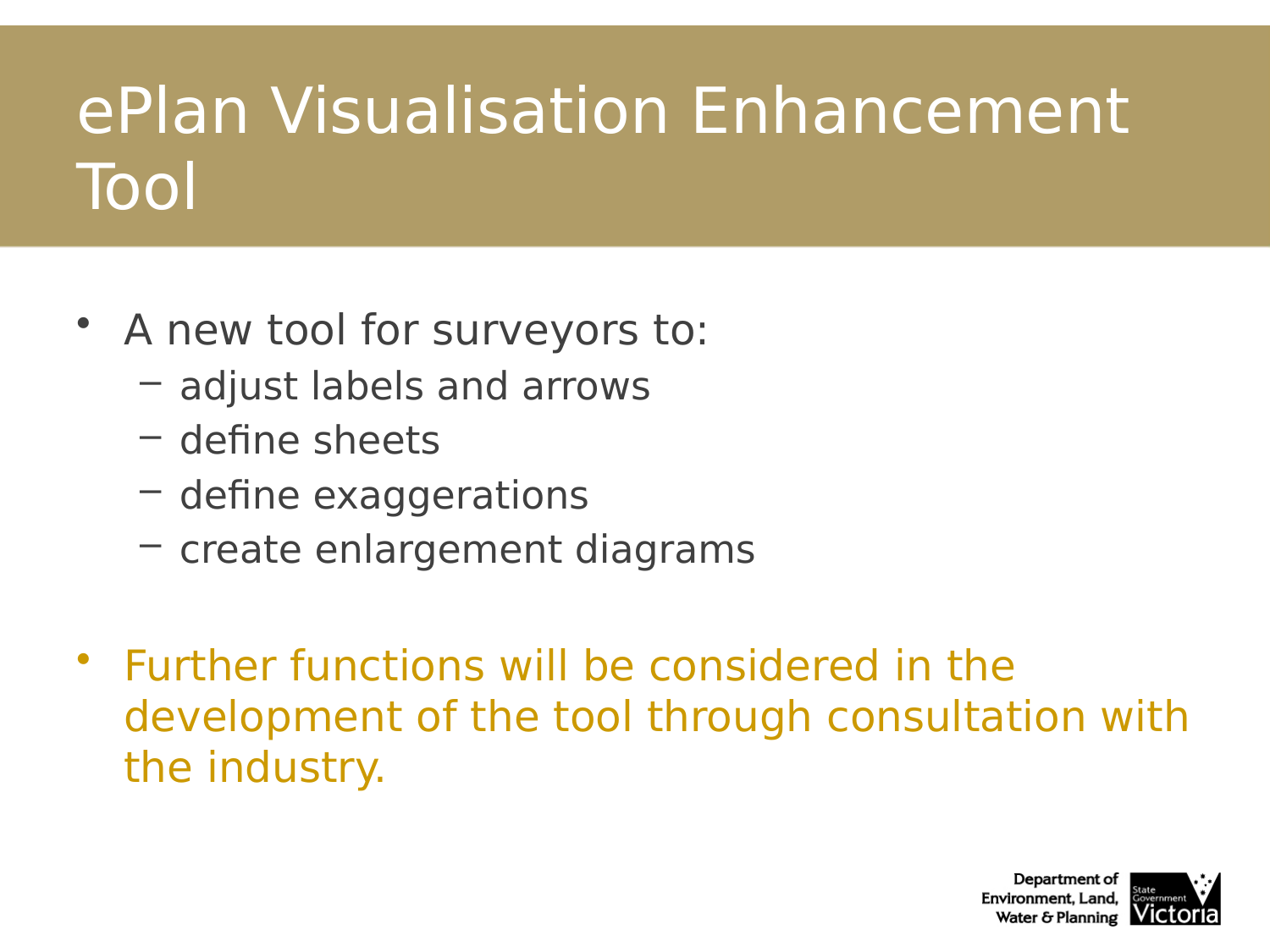

# ePlan Visualisation Enhancement Tool
A new tool for surveyors to:
adjust labels and arrows
define sheets
define exaggerations
create enlargement diagrams

Further functions will be considered in the development of the tool through consultation with the industry.